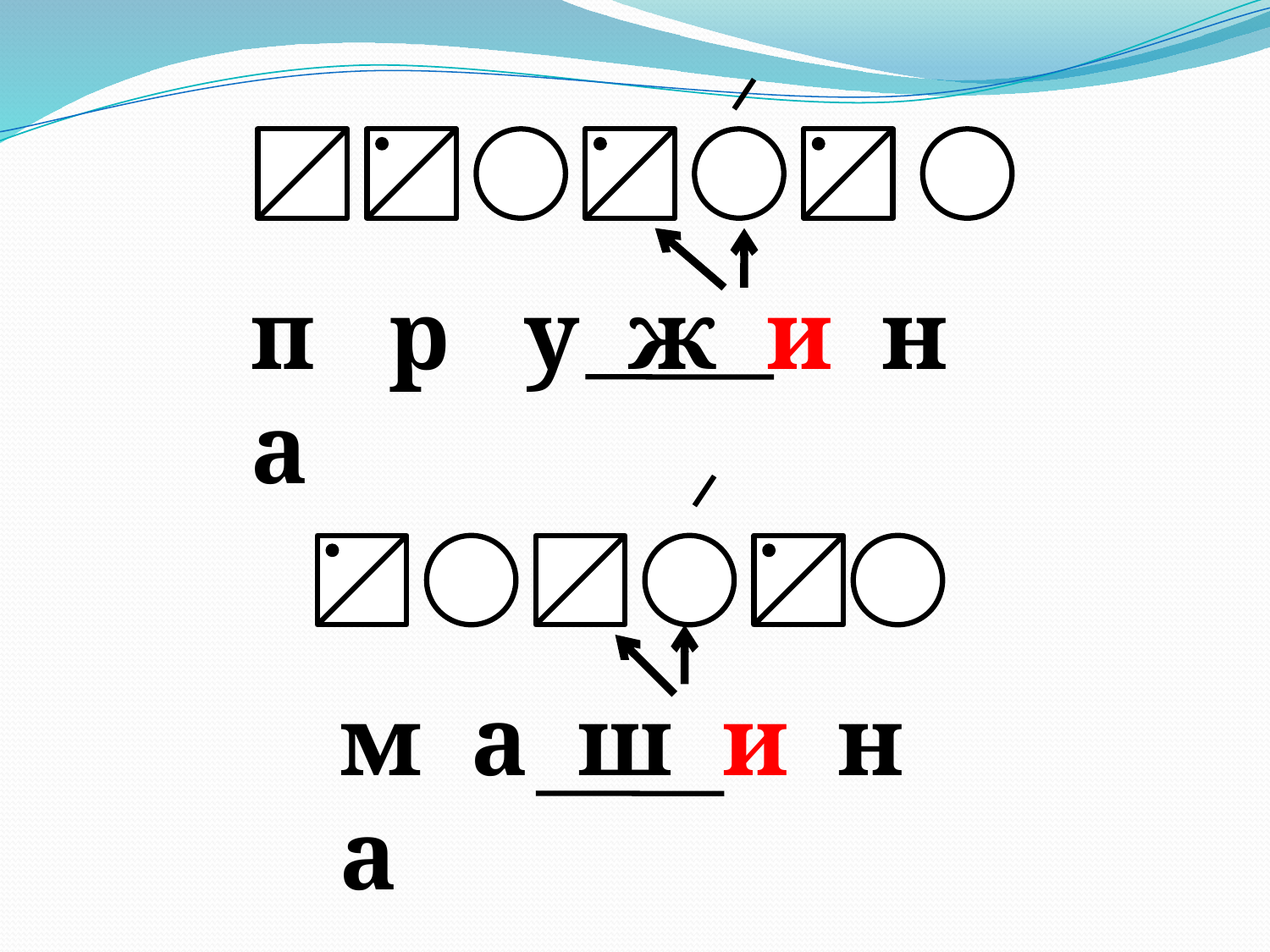

п   р   у  ж  и  н   а

м  а  ш  и  н  а